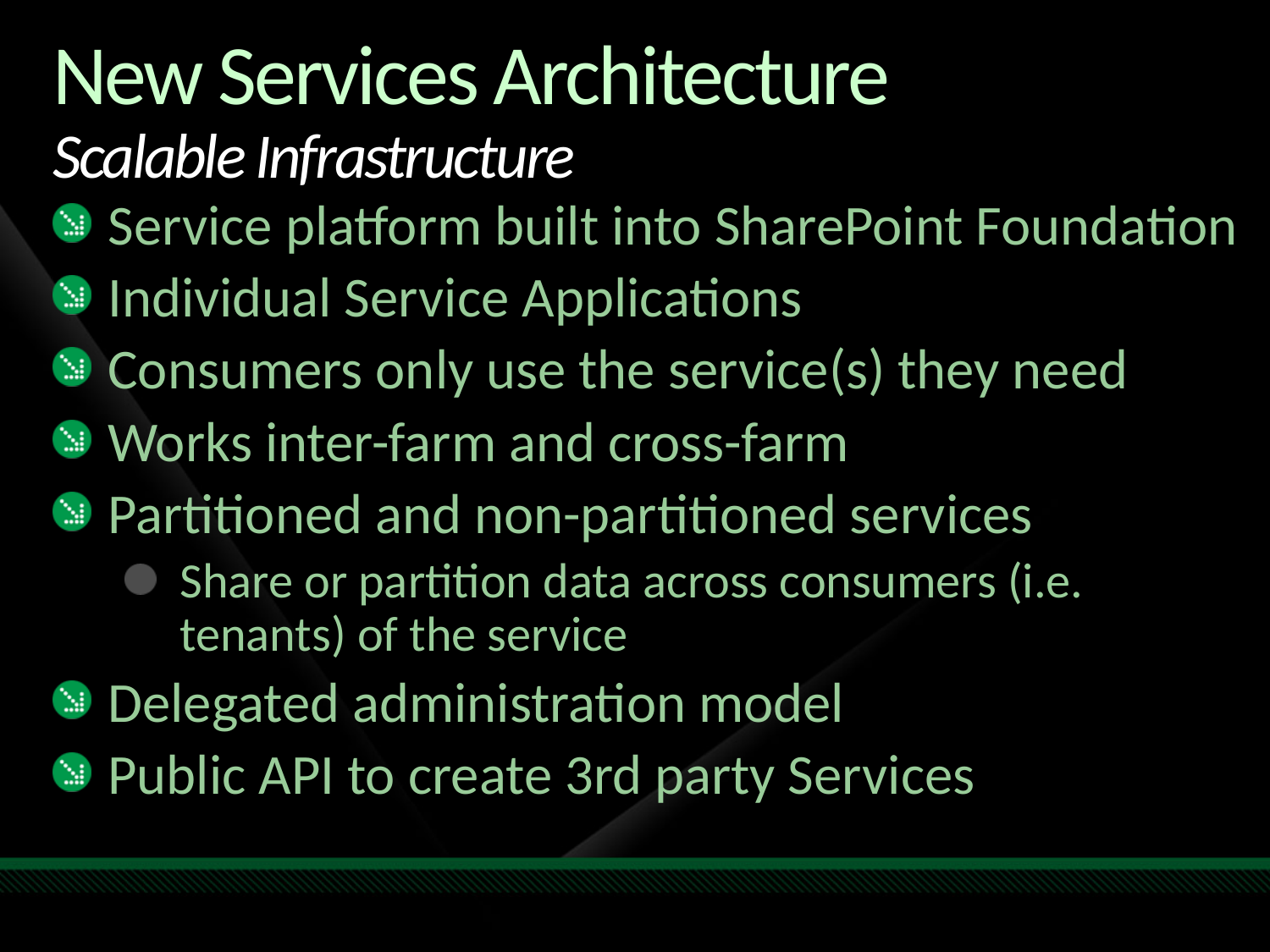

# New Services Architecture Scalable Infrastructure
Service platform built into SharePoint Foundation
Individual Service Applications
Consumers only use the service(s) they need
Works inter-farm and cross-farm
Partitioned and non-partitioned services
Share or partition data across consumers (i.e. tenants) of the service
Delegated administration model
Public API to create 3rd party Services